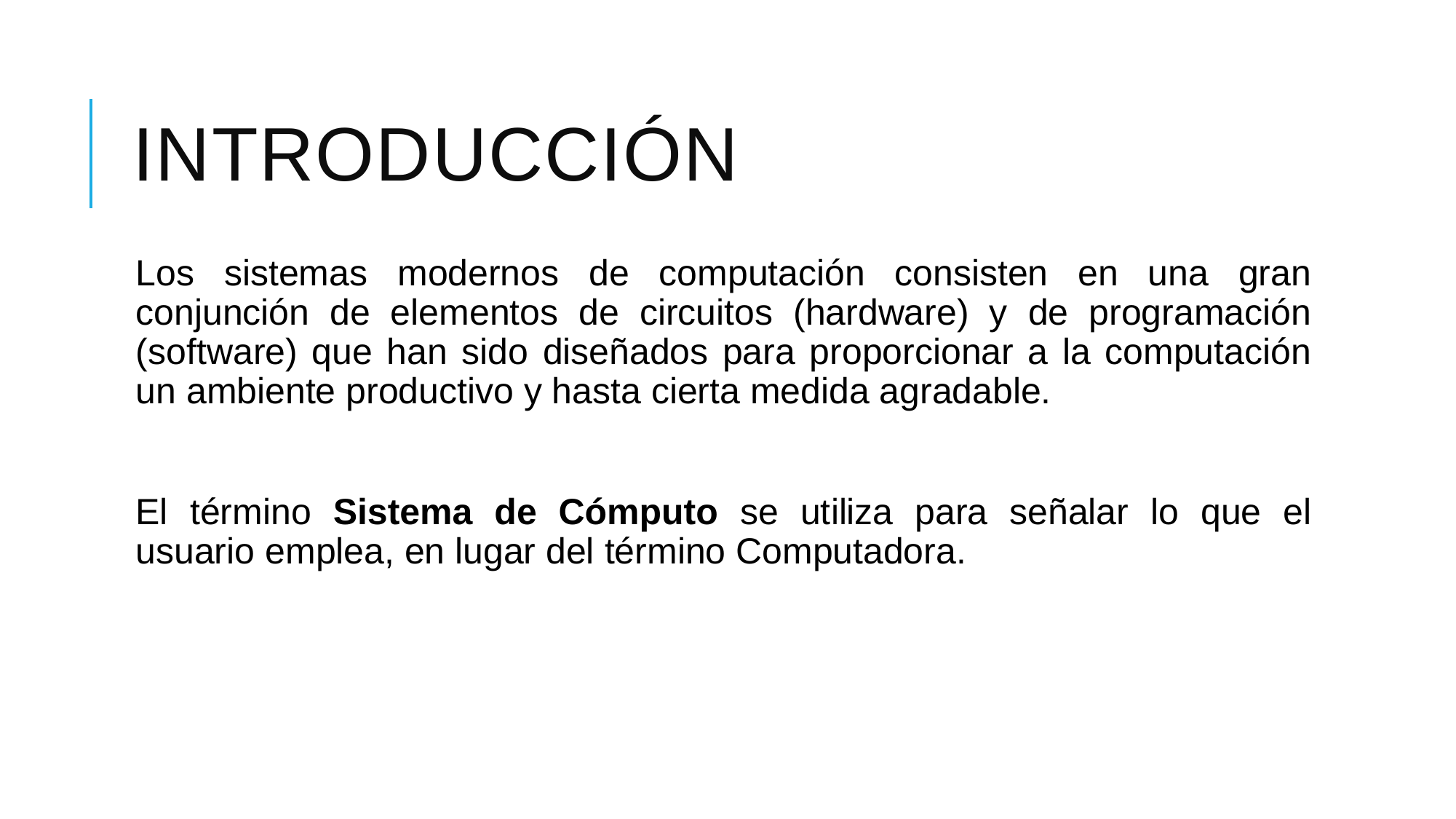

# introducción
Los sistemas modernos de computación consisten en una gran conjunción de elementos de circuitos (hardware) y de programación (software) que han sido diseñados para proporcionar a la computación un ambiente productivo y hasta cierta medida agradable.

El término Sistema de Cómputo se utiliza para señalar lo que el usuario emplea, en lugar del término Computadora.